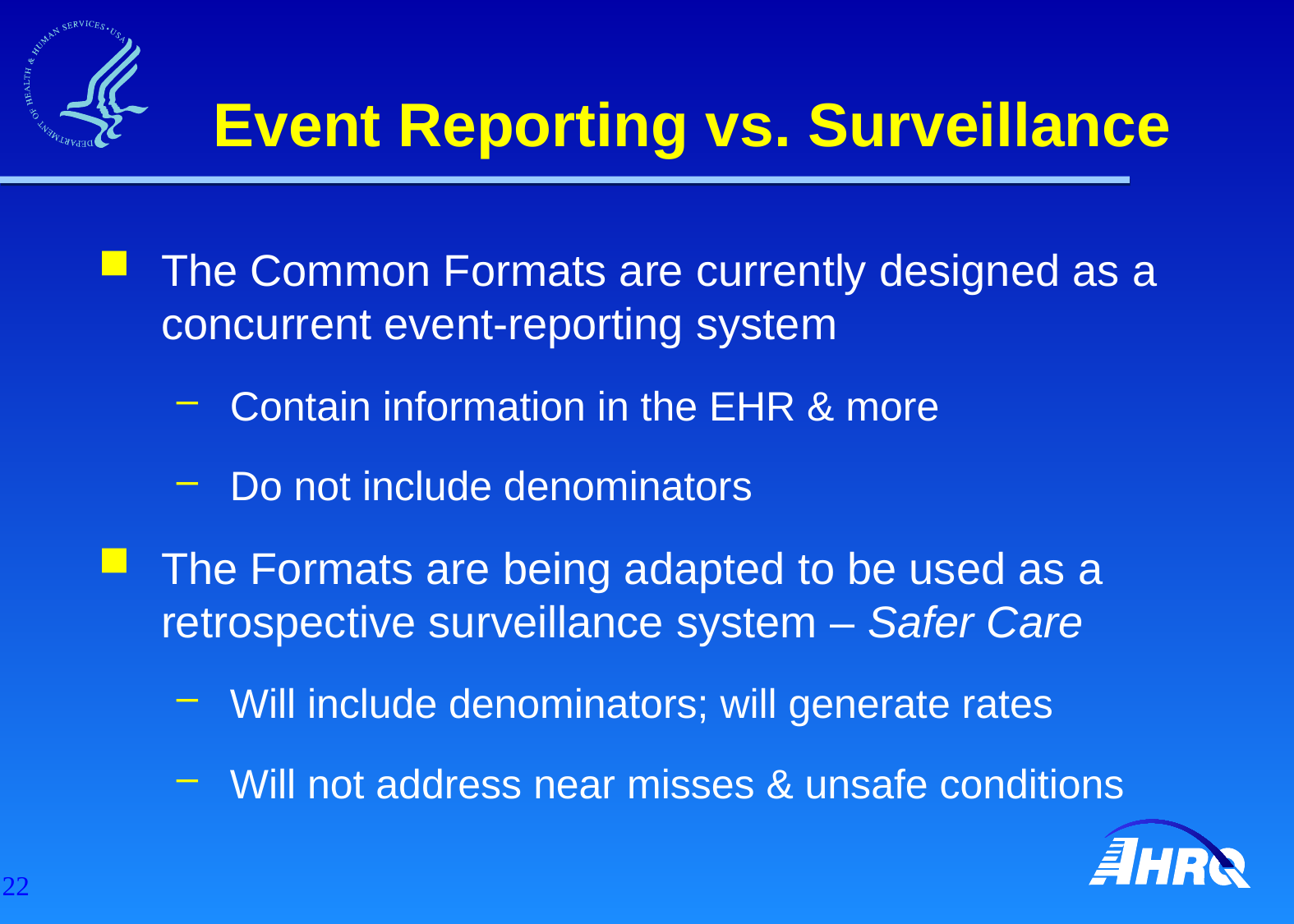

# Event Reporting vs. Surveillance
The Common Formats are currently designed as a concurrent event-reporting system
Contain information in the EHR & more
Do not include denominators
The Formats are being adapted to be used as a retrospective surveillance system – Safer Care
Will include denominators; will generate rates
Will not address near misses & unsafe conditions